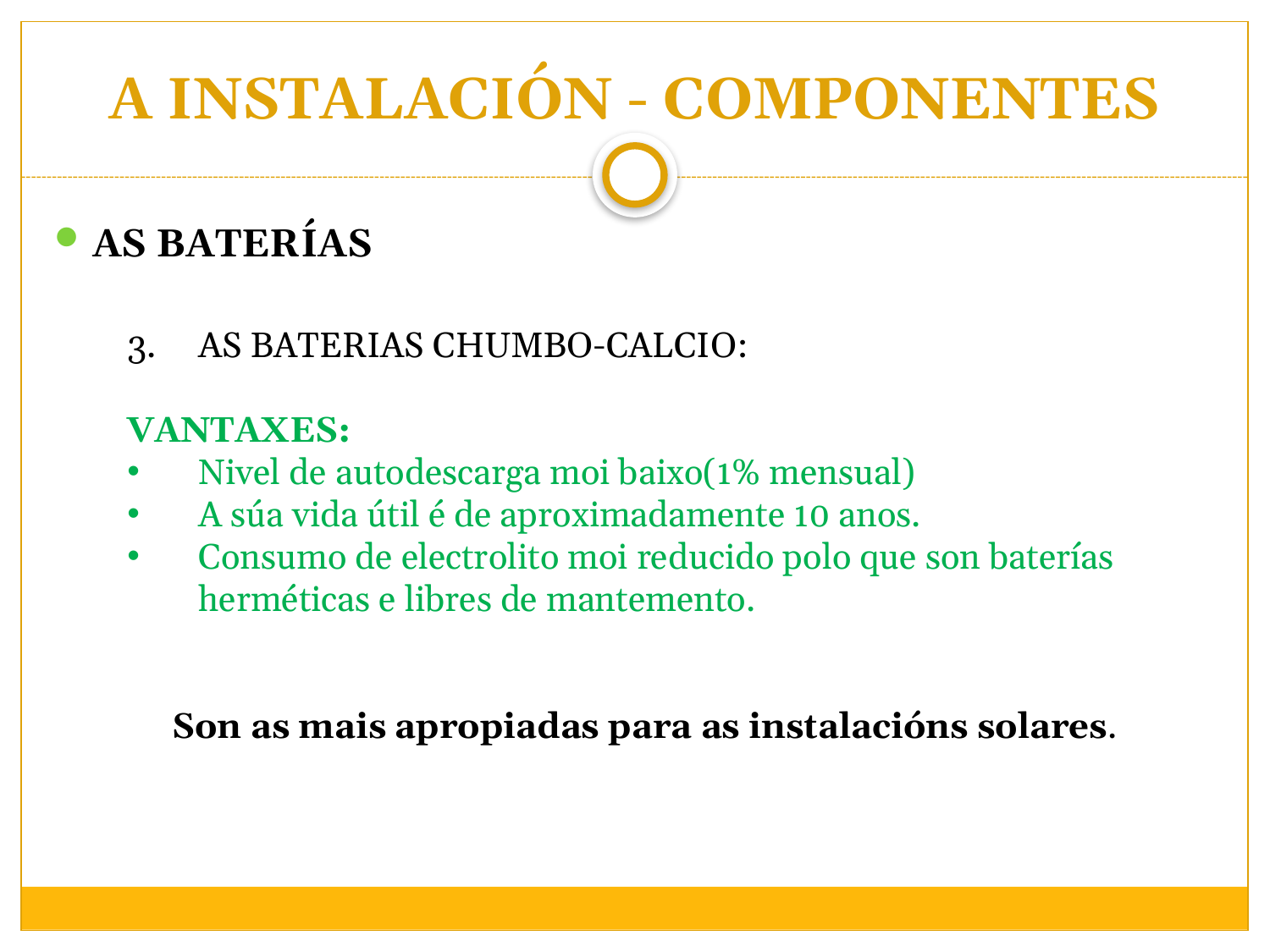

# A INSTALACIÓN - COMPONENTES
AS BATERÍAS
AS BATERIAS CHUMBO-CALCIO:

VANTAXES:
Nivel de autodescarga moi baixo(1% mensual)
A súa vida útil é de aproximadamente 10 anos.
Consumo de electrolito moi reducido polo que son baterías herméticas e libres de mantemento.

Son as mais apropiadas para as instalacións solares.